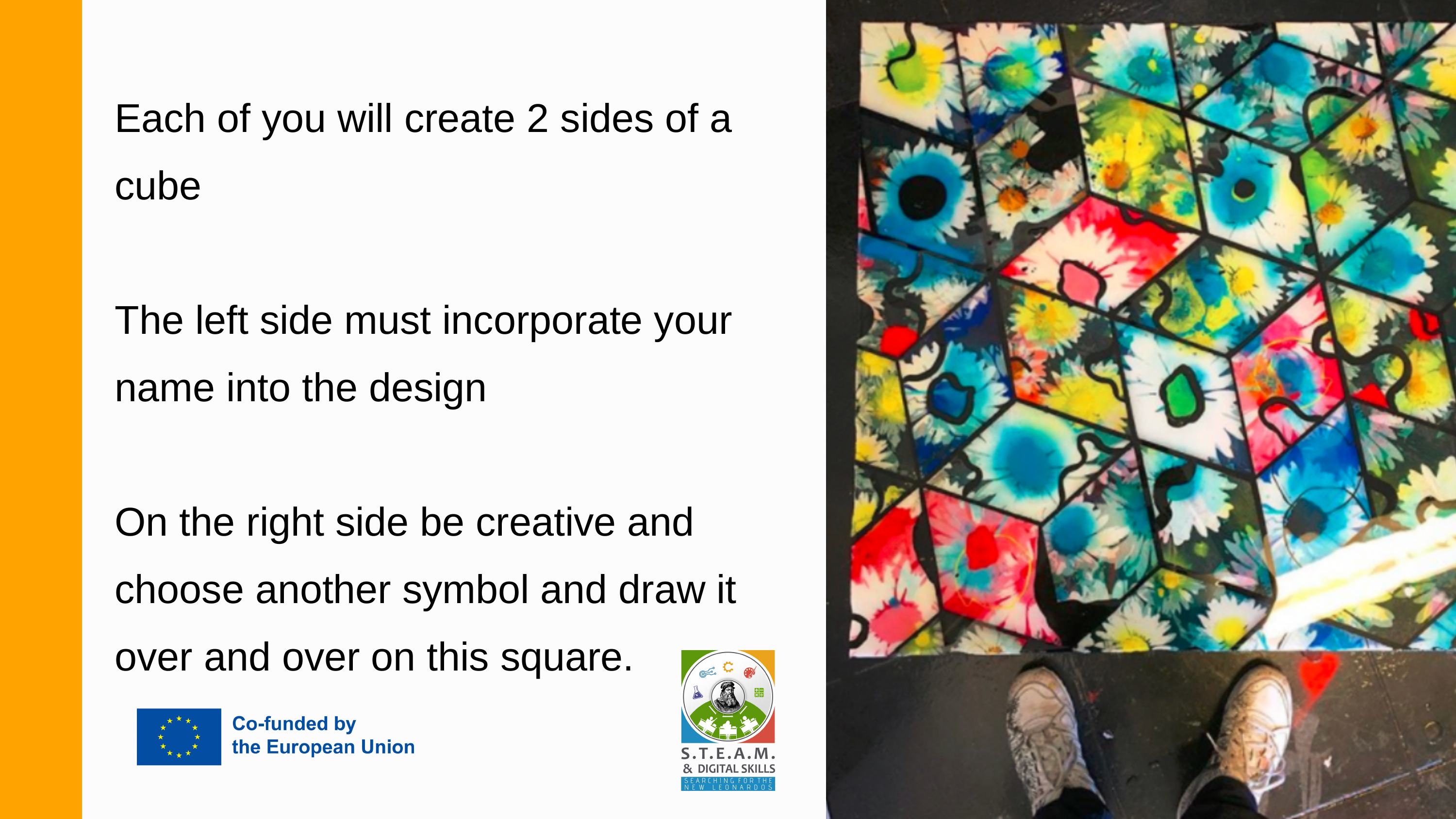

Each of you will create 2 sides of a cube

The left side must incorporate your name into the design

On the right side be creative and choose another symbol and draw it over and over on this square.